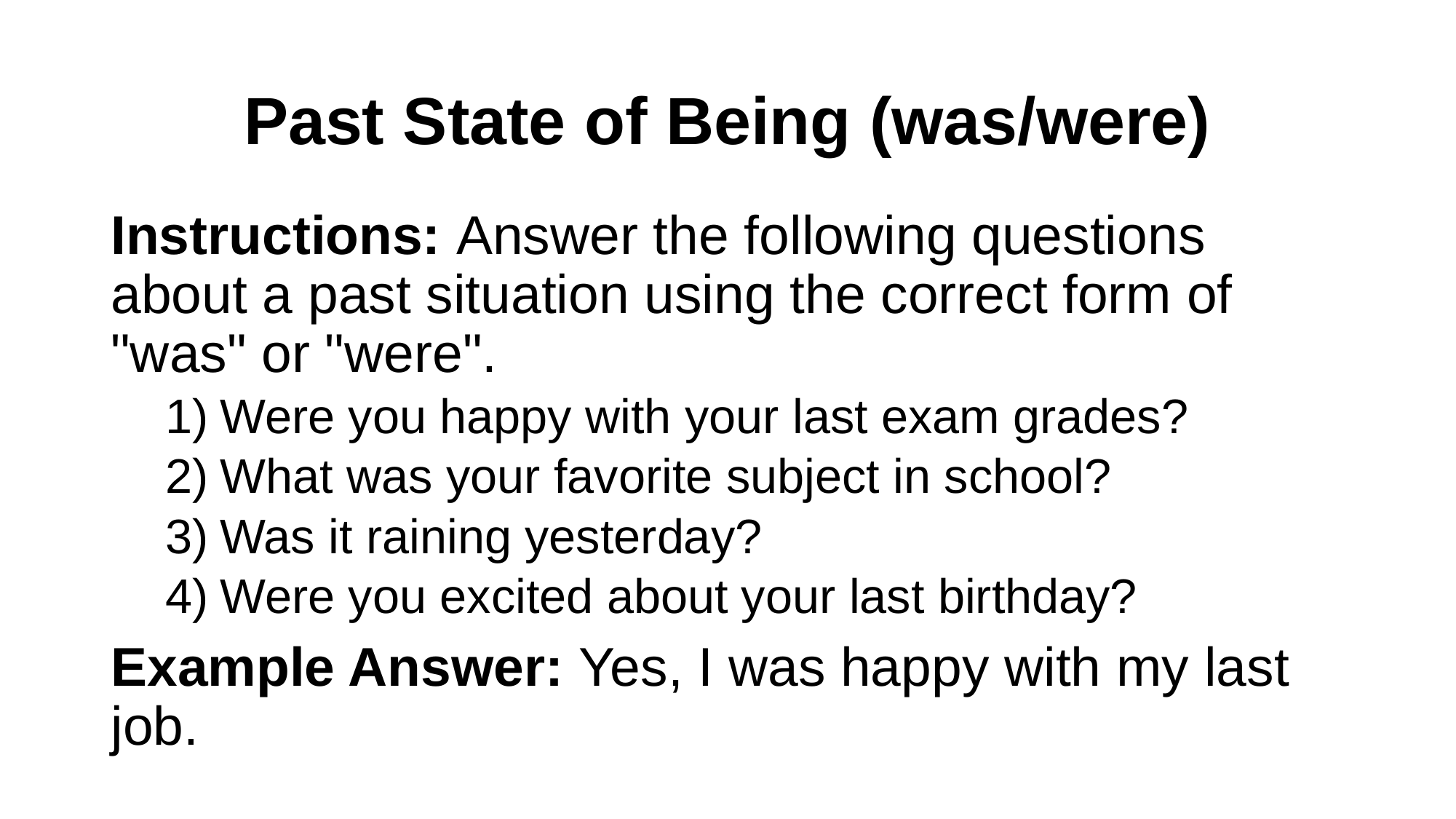

# Past State of Being (was/were)
Instructions: Answer the following questions about a past situation using the correct form of "was" or "were".
Were you happy with your last exam grades?
What was your favorite subject in school?
Was it raining yesterday?
Were you excited about your last birthday?
Example Answer: Yes, I was happy with my last job.